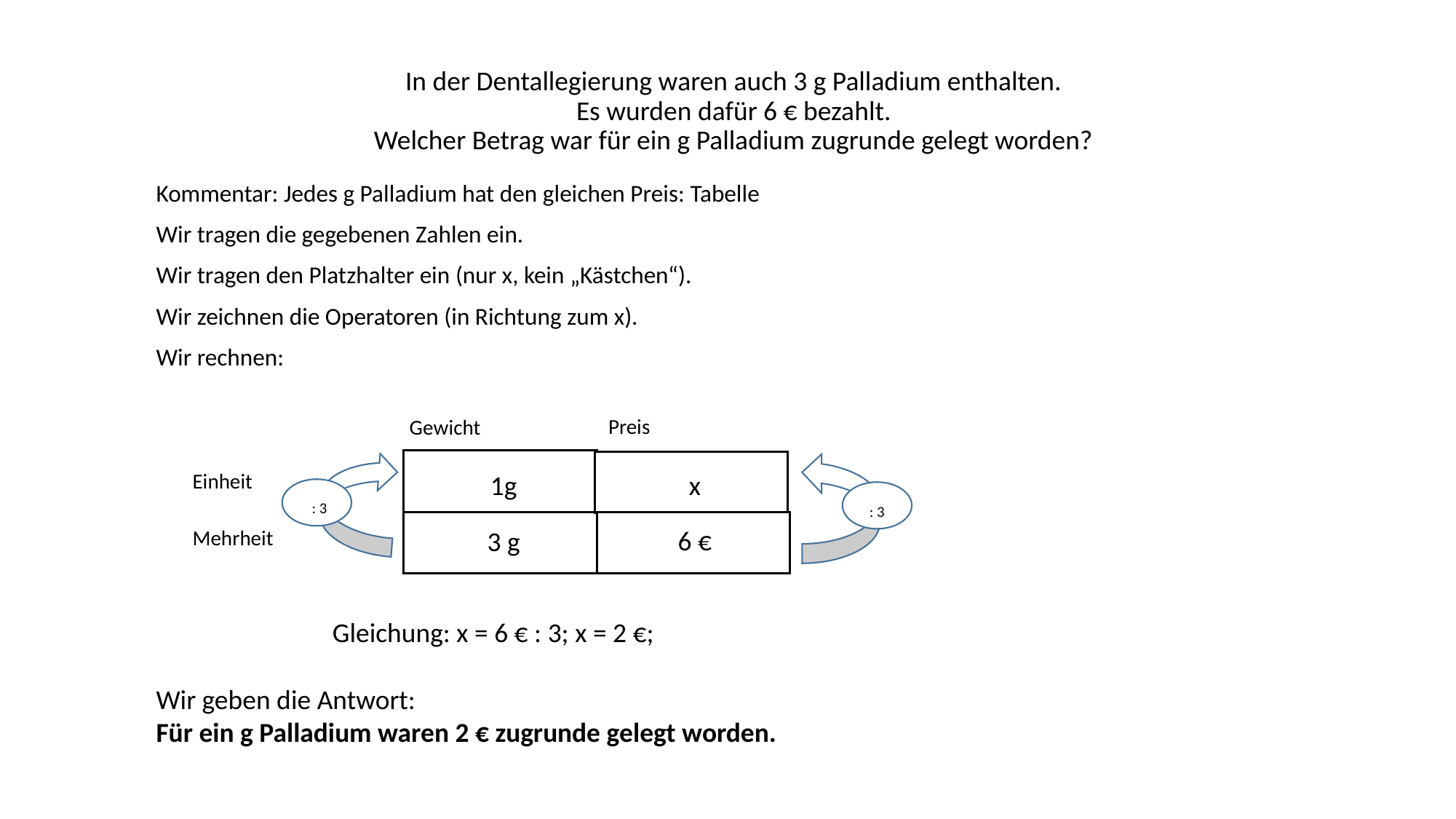

# In der Dentallegierung waren auch 3 g Palladium enthalten. Es wurden dafür 6 € bezahlt. Welcher Betrag war für ein g Palladium zugrunde gelegt worden?
Kommentar: Jedes g Palladium hat den gleichen Preis: Tabelle
Wir tragen die gegebenen Zahlen ein.
Wir tragen den Platzhalter ein (nur x, kein „Kästchen“).

Wir zeichnen die Operatoren (in Richtung zum x).
Wir rechnen:
Preis
Gewicht

Einheit
1g
 x

 : 3

 : 3

 6 €
Mehrheit
3 g
Gleichung: x = 6 € : 3; x = 2 €;
Wir geben die Antwort:
Für ein g Palladium waren 2 € zugrunde gelegt worden.